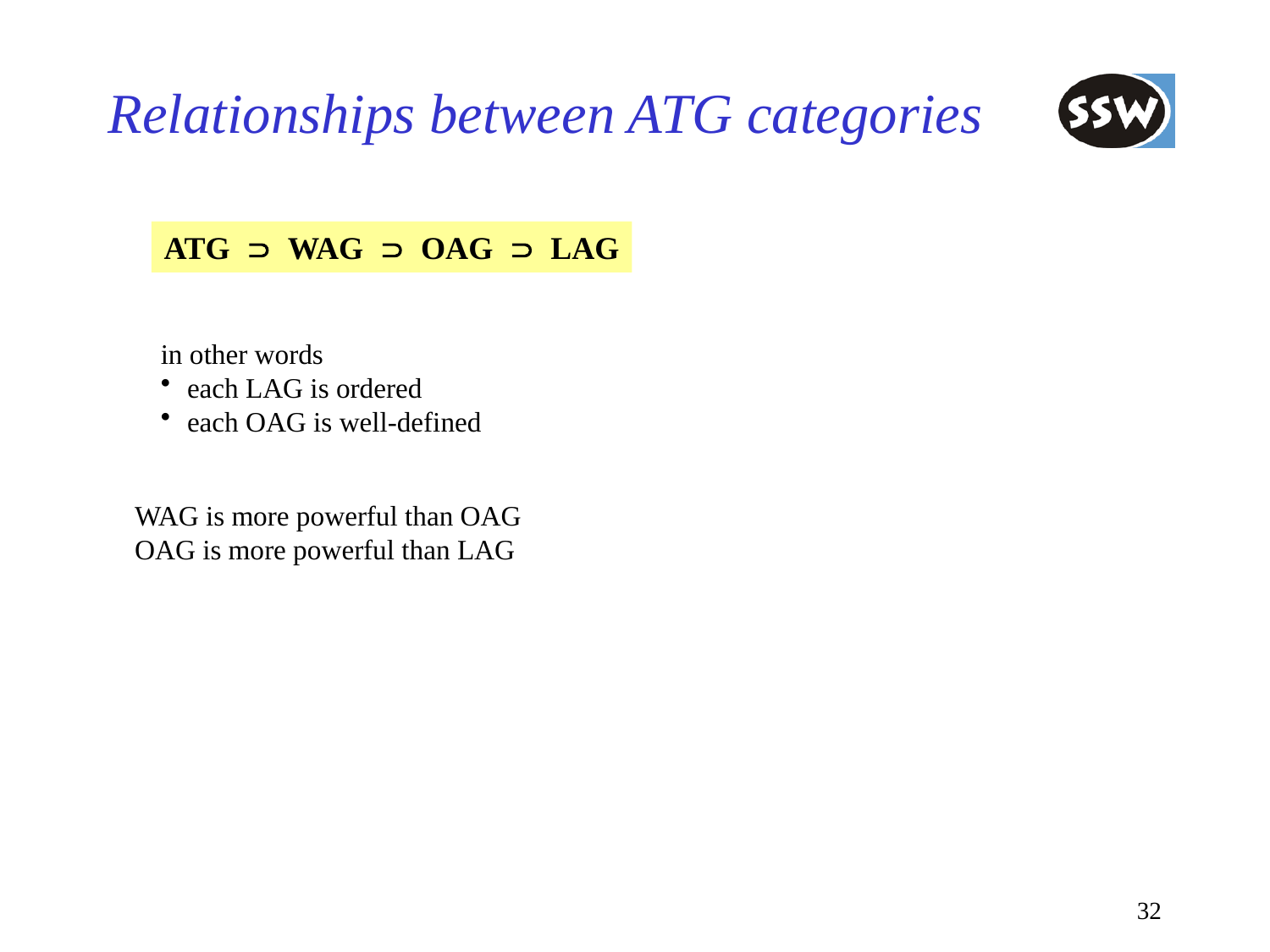

# Relationships between ATG categories
ATG  ⊃  WAG  ⊃  OAG  ⊃  LAG
in other words
each LAG is ordered
each OAG is well-defined
WAG is more powerful than OAG
OAG is more powerful than LAG
32